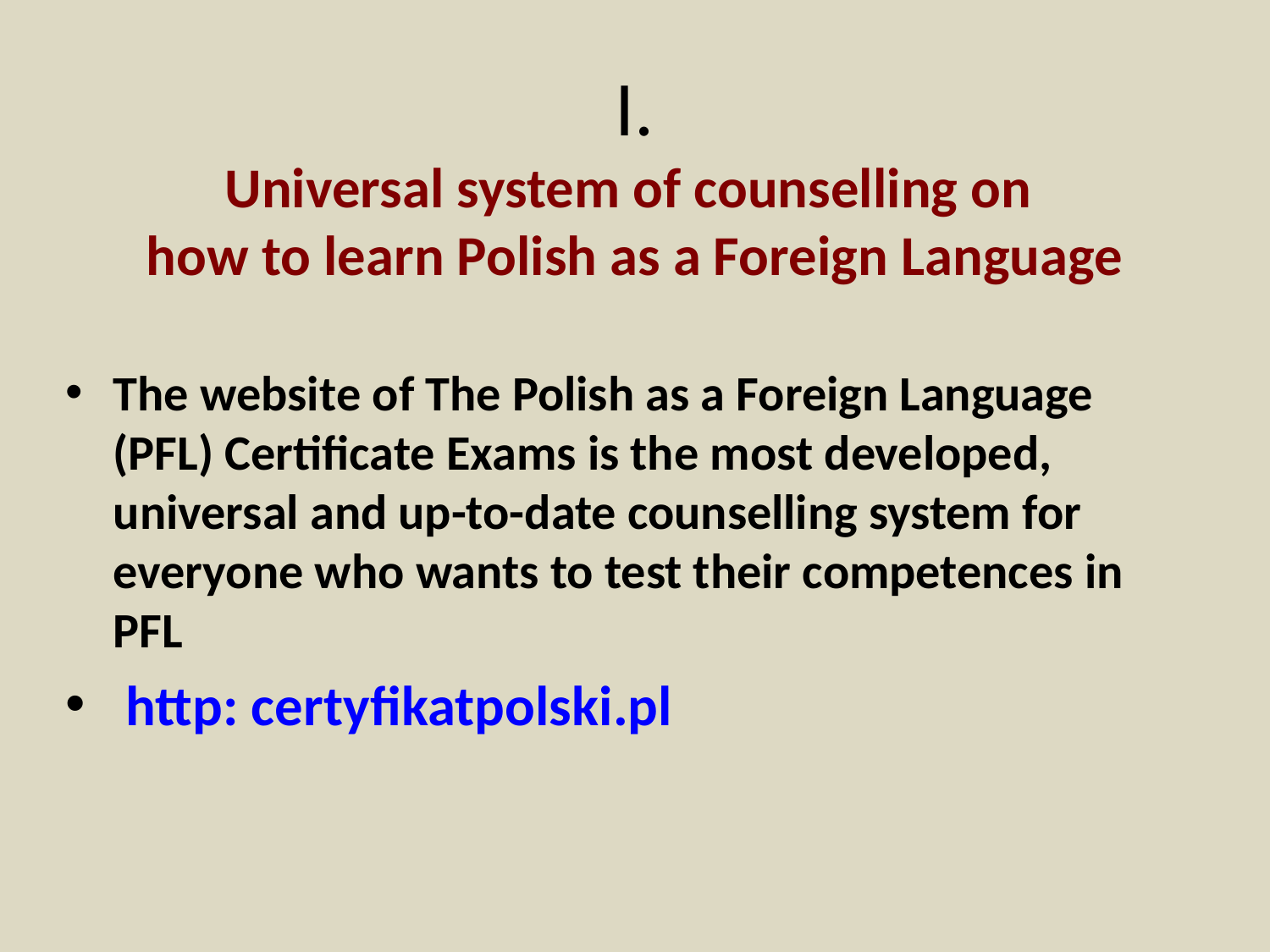

# I. Universal system of counselling on how to learn Polish as a Foreign Language
The website of The Polish as a Foreign Language (PFL) Certificate Exams is the most developed, universal and up-to-date counselling system for everyone who wants to test their competences in PFL
 http: certyfikatpolski.pl